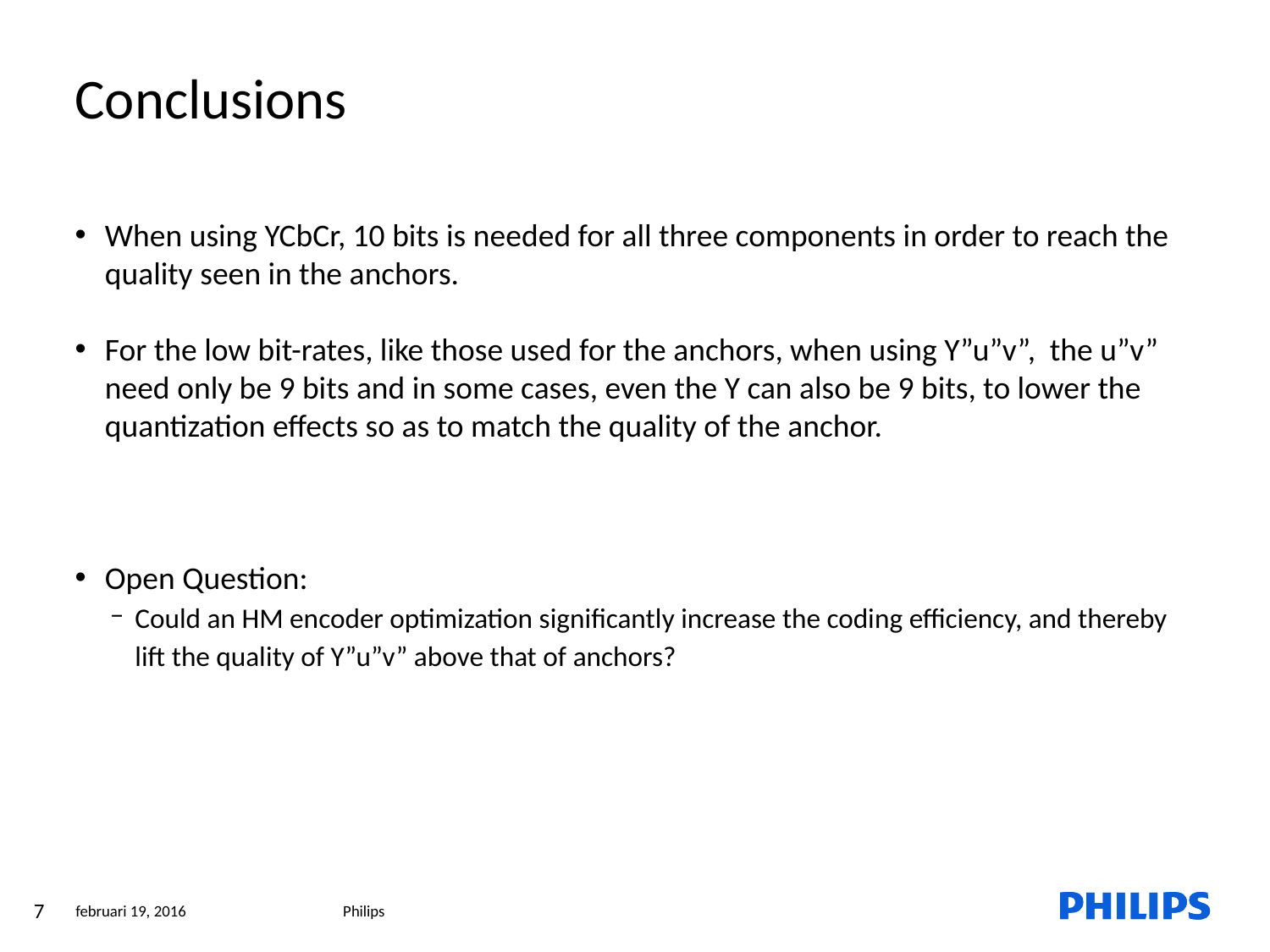

Conclusions
When using YCbCr, 10 bits is needed for all three components in order to reach the quality seen in the anchors.

For the low bit-rates, like those used for the anchors, when using Y”u”v”,  the u”v” need only be 9 bits and in some cases, even the Y can also be 9 bits, to lower the quantization effects so as to match the quality of the anchor.

Open Question:
Could an HM encoder optimization significantly increase the coding efficiency, and thereby lift the quality of Y”u”v” above that of anchors?
7
februari 19, 2016
Philips